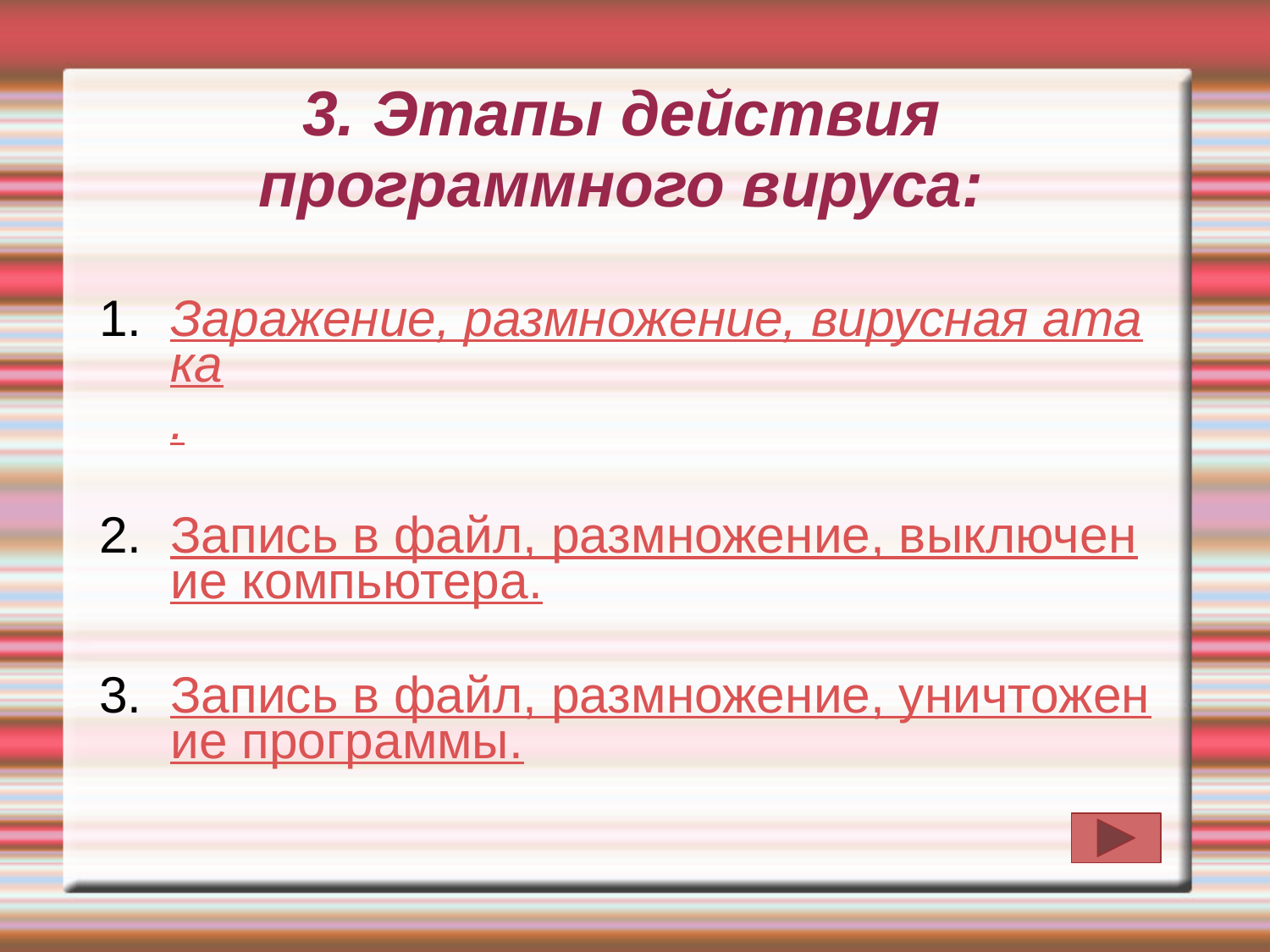

# 3. Этапы действия программного вируса:
Заражение, размножение, вирусная атака.

Запись в файл, размножение, выключение компьютера.

Запись в файл, размножение, уничтожение программы.